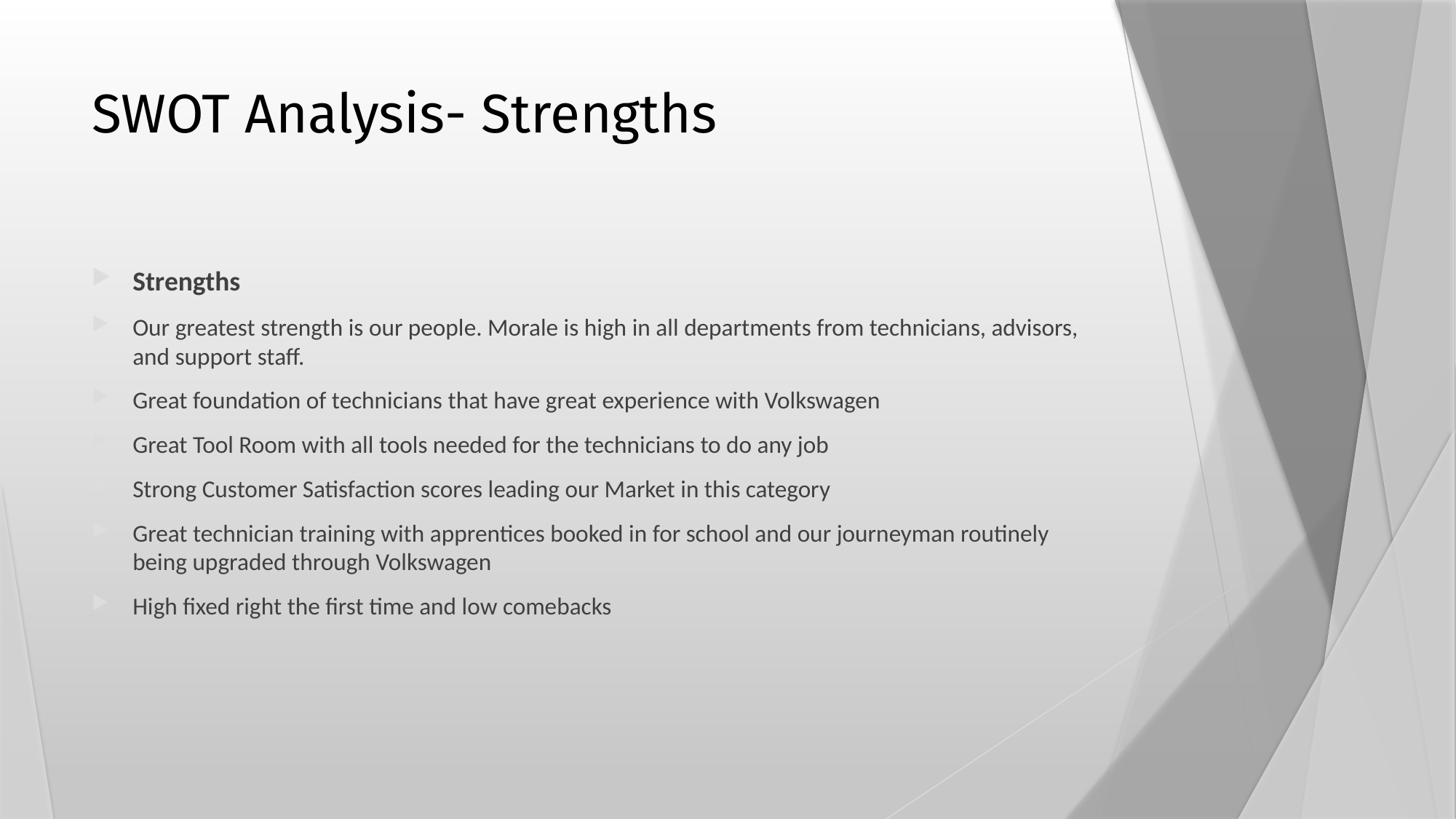

# SWOT Analysis- Strengths
Strengths
Our greatest strength is our people. Morale is high in all departments from technicians, advisors, and support staff.
Great foundation of technicians that have great experience with Volkswagen
Great Tool Room with all tools needed for the technicians to do any job
Strong Customer Satisfaction scores leading our Market in this category
Great technician training with apprentices booked in for school and our journeyman routinely being upgraded through Volkswagen
High fixed right the first time and low comebacks